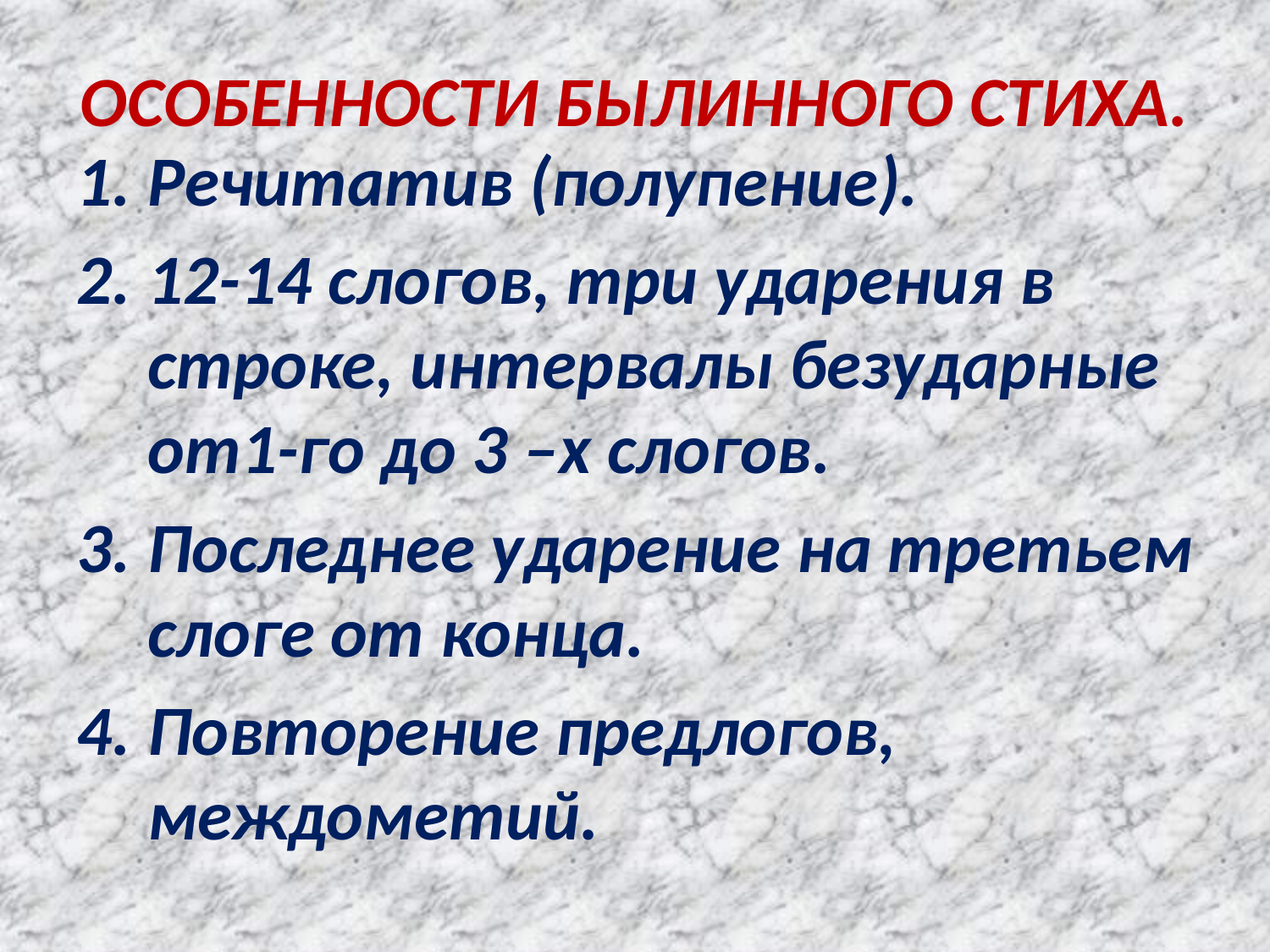

# ОСОБЕННОСТИ БЫЛИННОГО СТИХА.
Речитатив (полупение).
12-14 слогов, три ударения в строке, интервалы безударные от1-го до 3 –х слогов.
Последнее ударение на третьем слоге от конца.
Повторение предлогов, междометий.